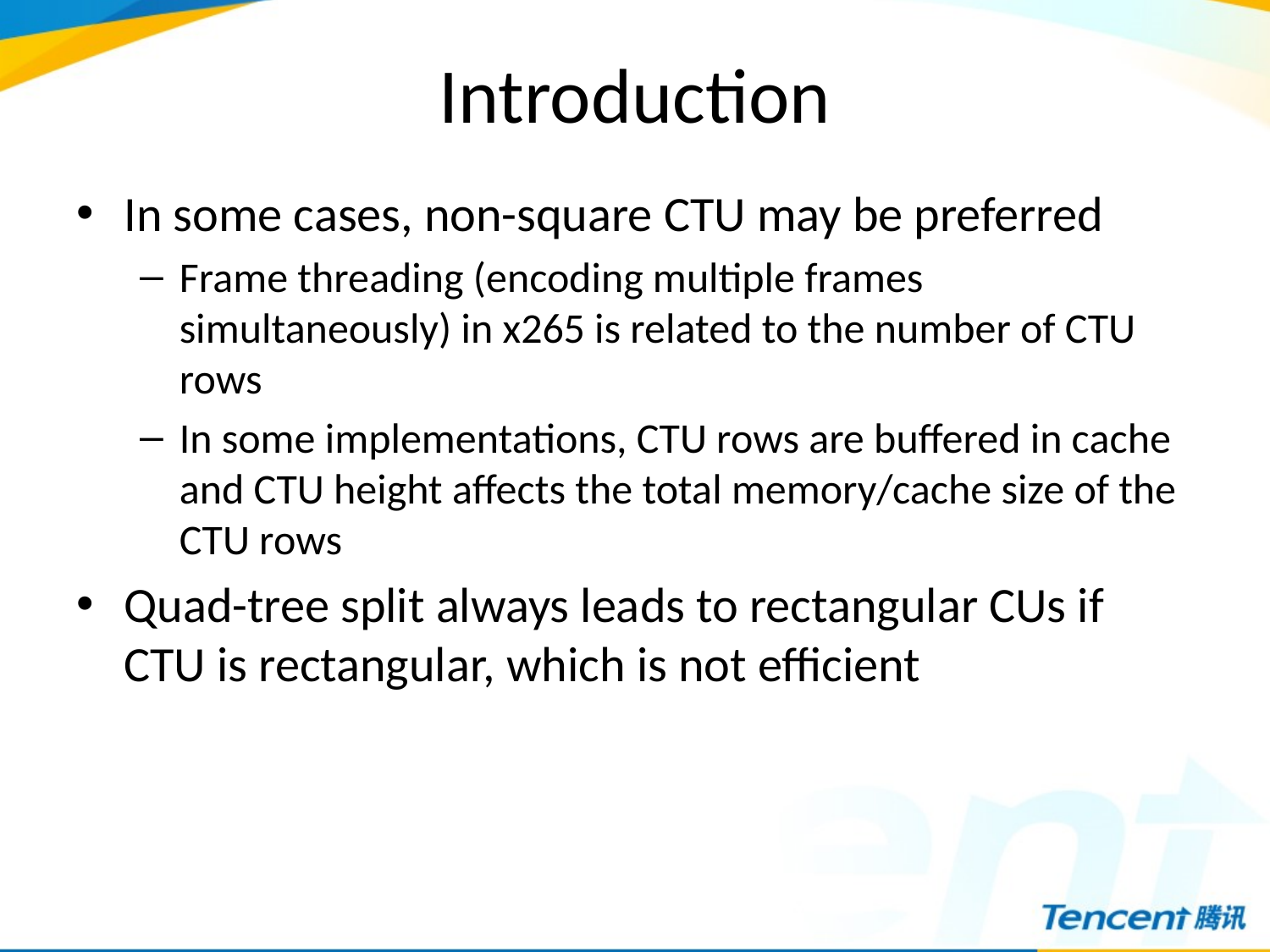

# Introduction
In some cases, non-square CTU may be preferred
Frame threading (encoding multiple frames simultaneously) in x265 is related to the number of CTU rows
In some implementations, CTU rows are buffered in cache and CTU height affects the total memory/cache size of the CTU rows
Quad-tree split always leads to rectangular CUs if CTU is rectangular, which is not efficient